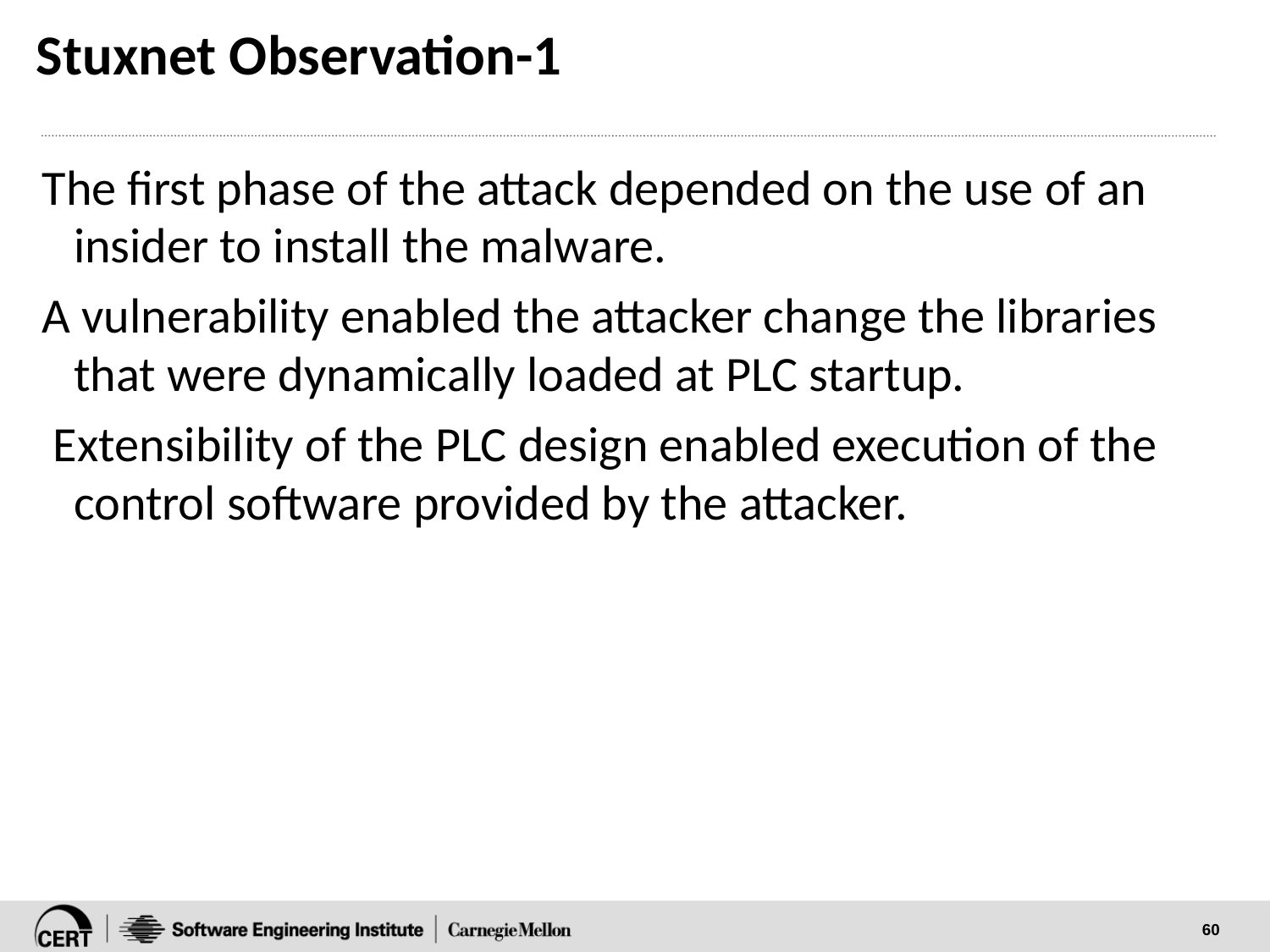

# Stuxnet Observation-1
The first phase of the attack depended on the use of an insider to install the malware.
A vulnerability enabled the attacker change the libraries that were dynamically loaded at PLC startup.
 Extensibility of the PLC design enabled execution of the control software provided by the attacker.